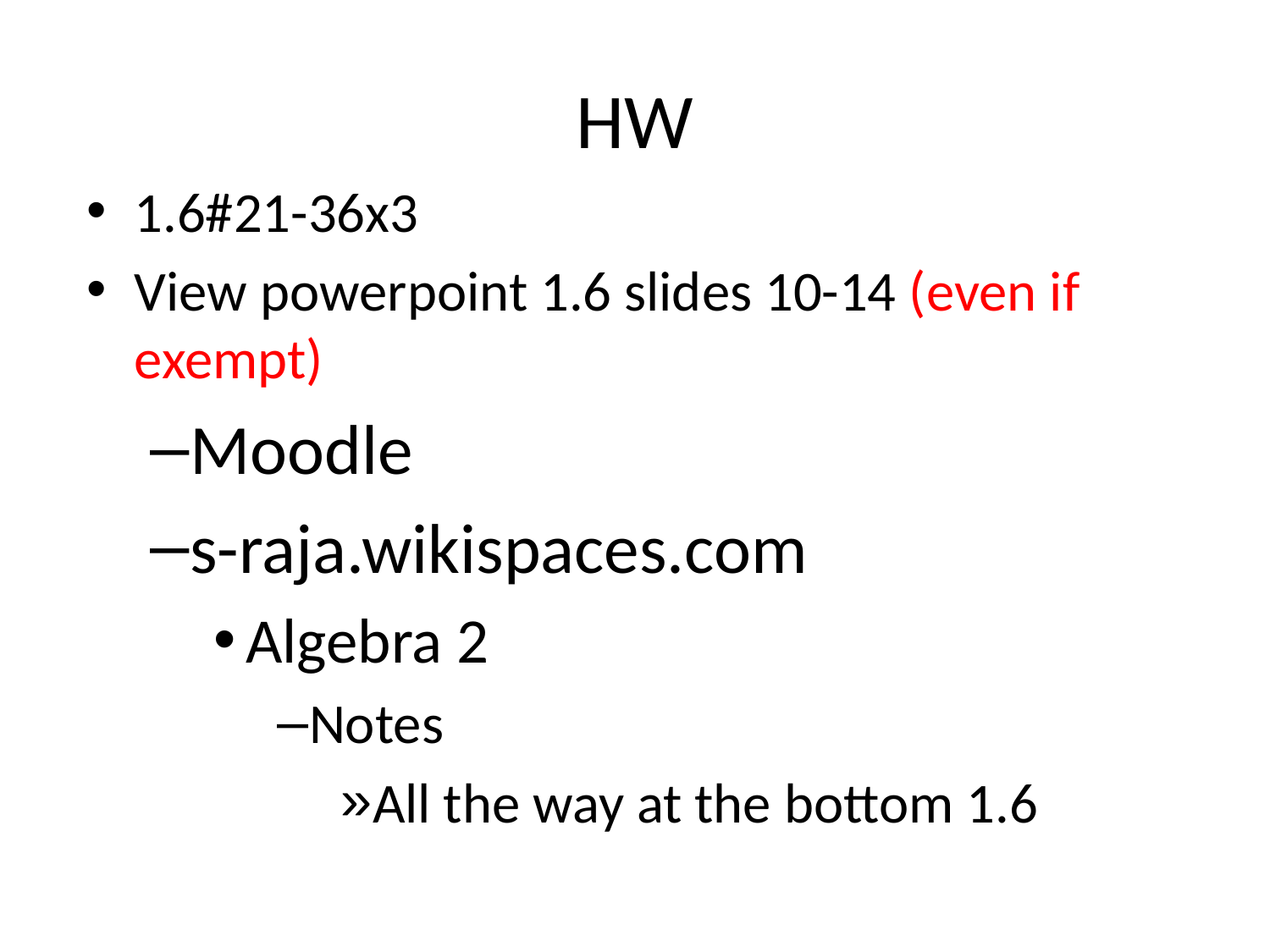

# HW
1.6#21-36x3
View powerpoint 1.6 slides 10-14 (even if exempt)
Moodle
s-raja.wikispaces.com
Algebra 2
Notes
All the way at the bottom 1.6